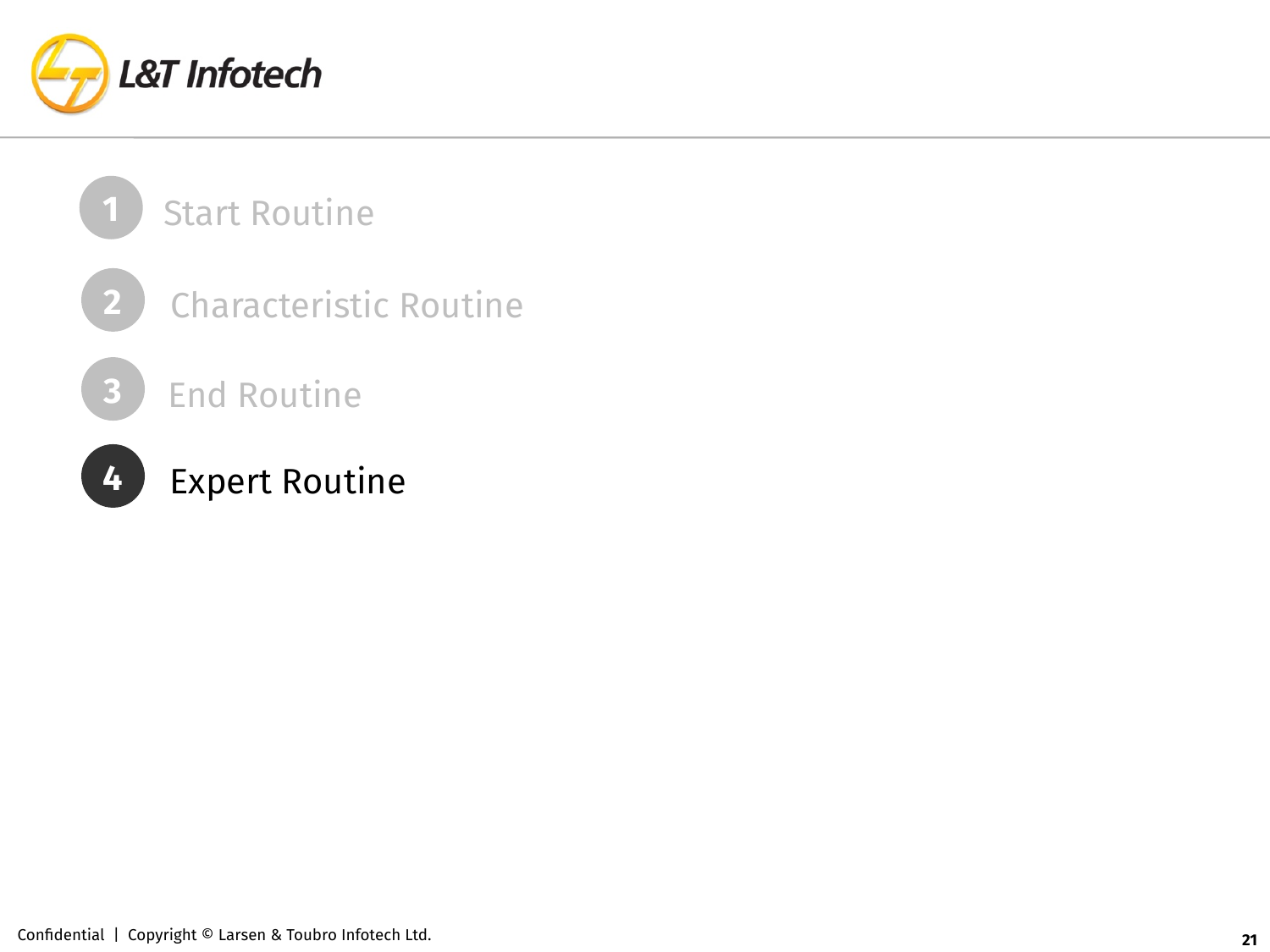

1
Start Routine
2
Characteristic Routine
3
End Routine
4
Expert Routine
Confidential  |  Copyright © Larsen & Toubro Infotech Ltd.
21